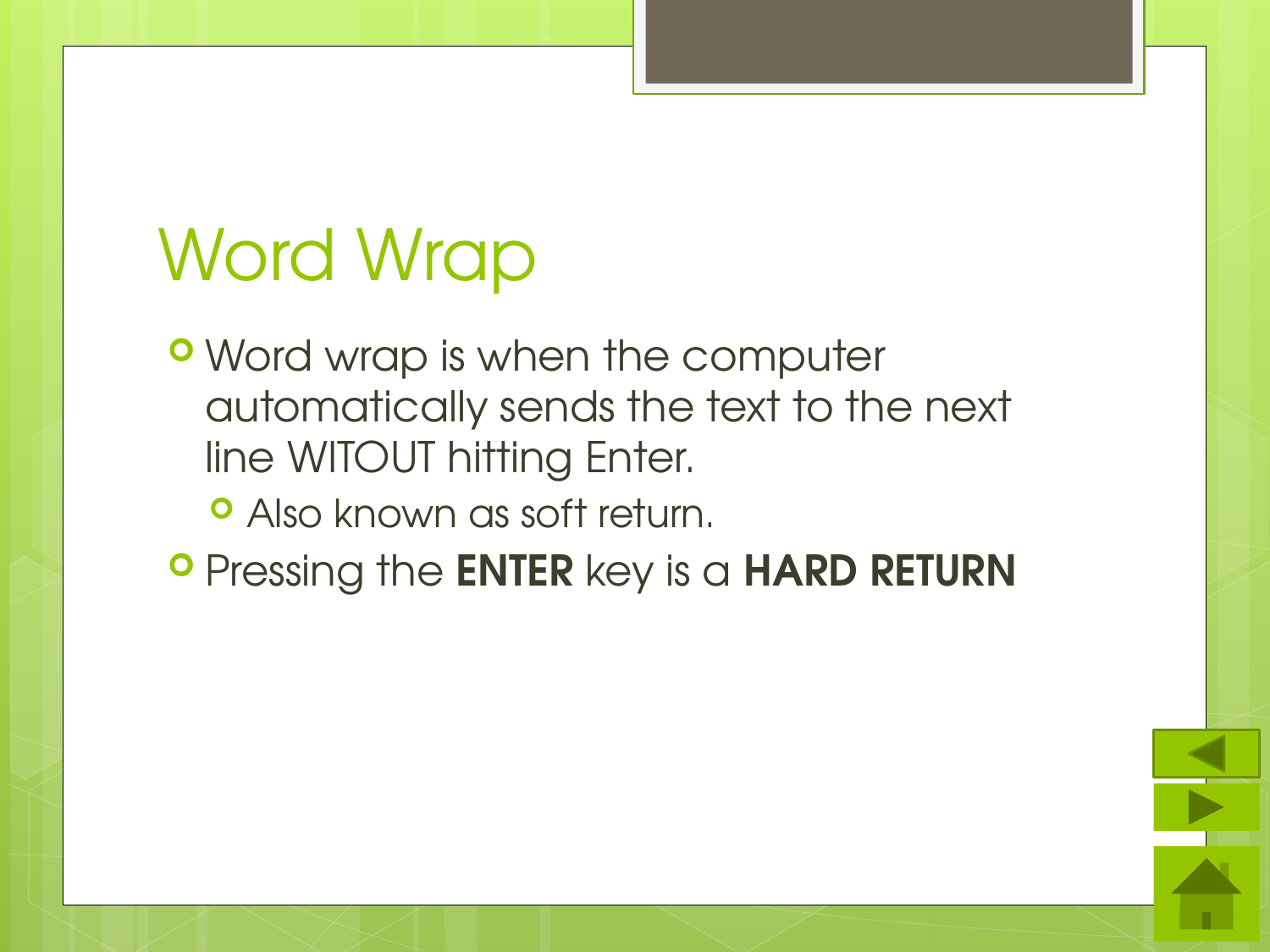

# Word Wrap
Word wrap is when the computer automatically sends the text to the next line WITOUT hitting Enter.
Also known as soft return.
Pressing the ENTER key is a HARD RETURN